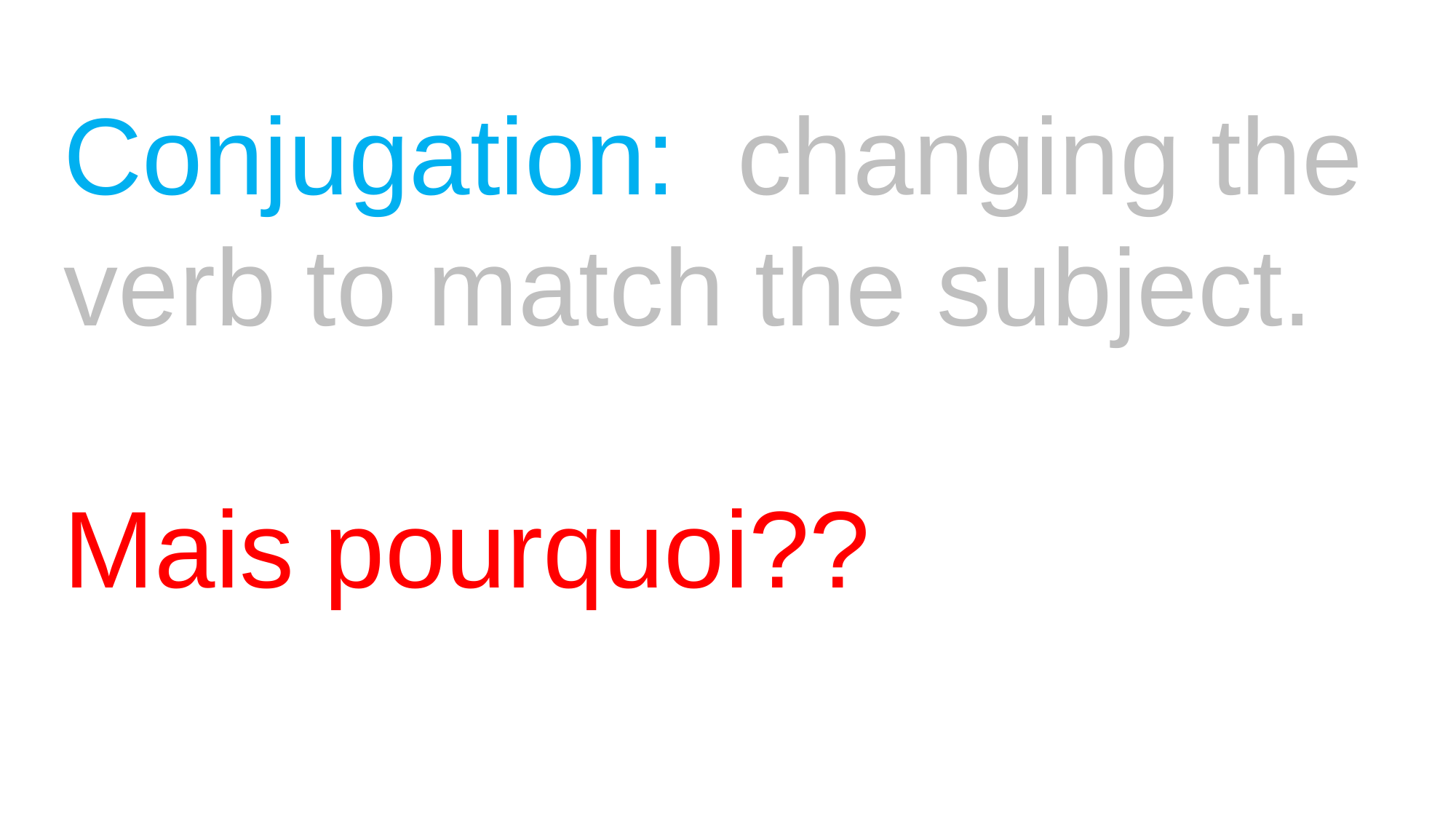

Conjugation:  changing the verb to match the subject.

Mais pourquoi??